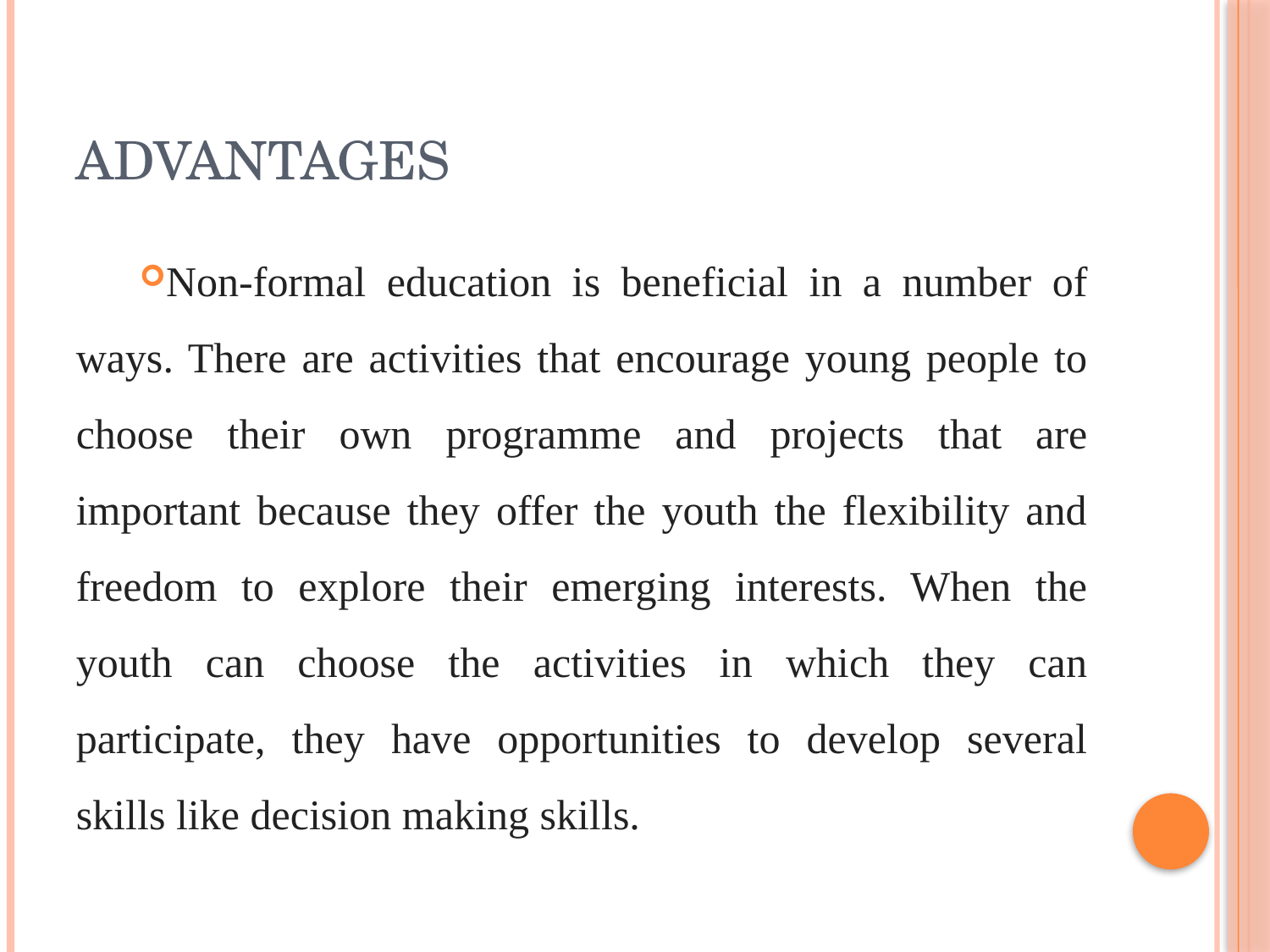

# Advantages
Non-formal education is beneficial in a number of ways. There are activities that encourage young people to choose their own programme and projects that are important because they offer the youth the flexibility and freedom to explore their emerging interests. When the youth can choose the activities in which they can participate, they have opportunities to develop several skills like decision making skills.